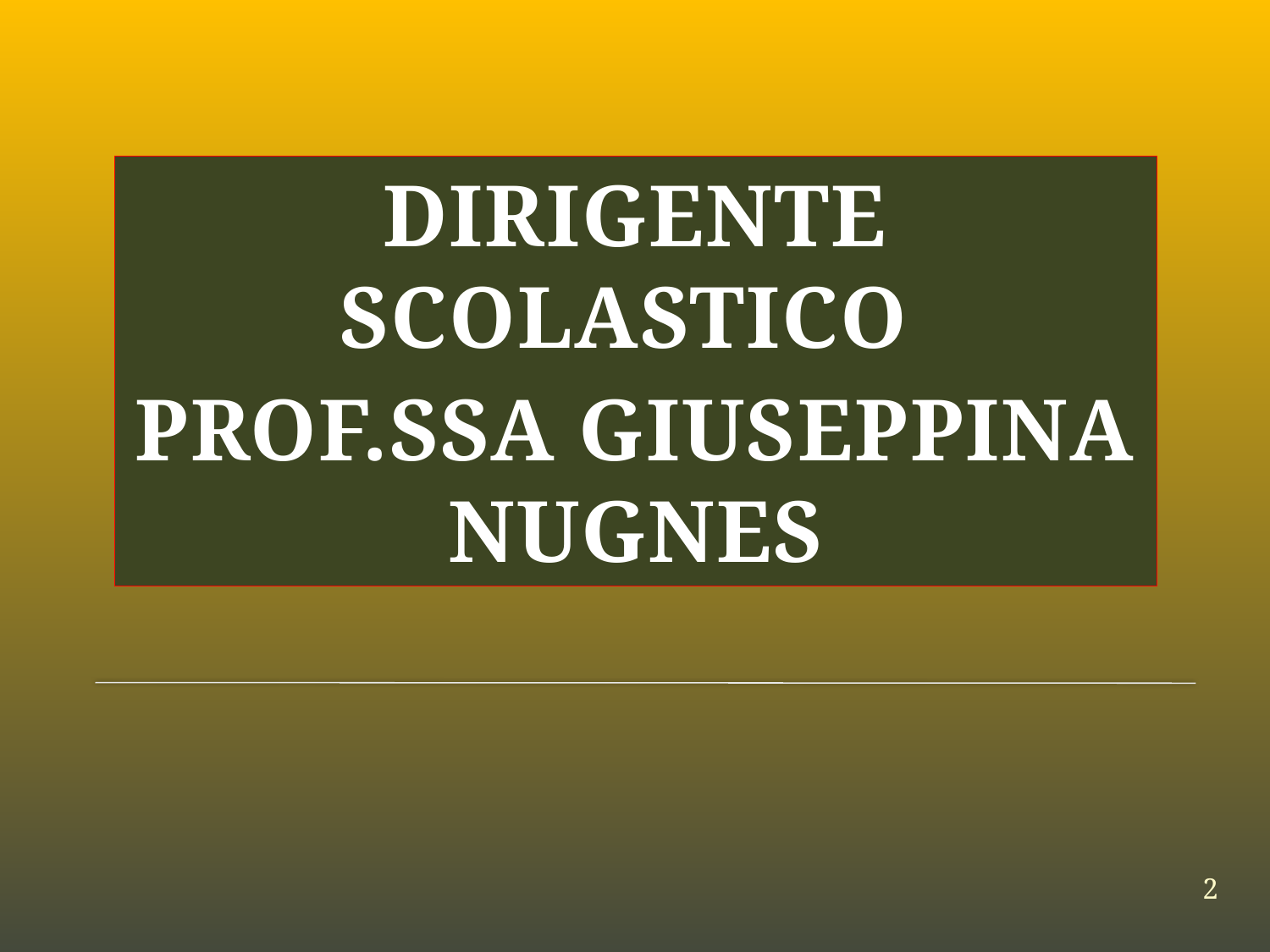

DIRIGENTE SCOLASTICO
PROF.SSA GIUSEPPINA NUGNES
#
2